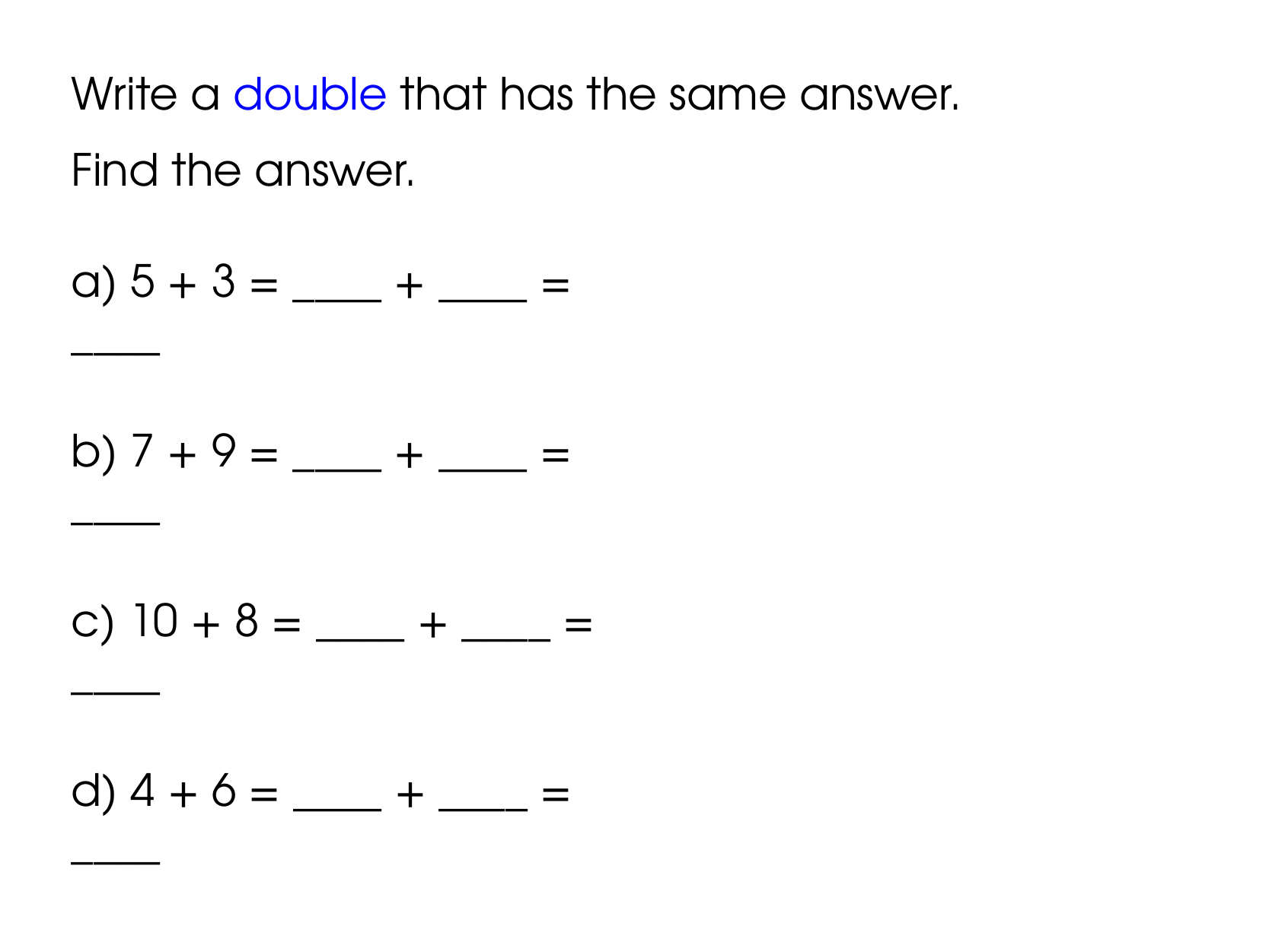

Write a double that has the same answer.
Find the answer.
a) 5 + 3 = ____ + ____ = ____
b) 7 + 9 = ____ + ____ = ____
c) 10 + 8 = ____ + ____ = ____
d) 4 + 6 = ____ + ____ = ____